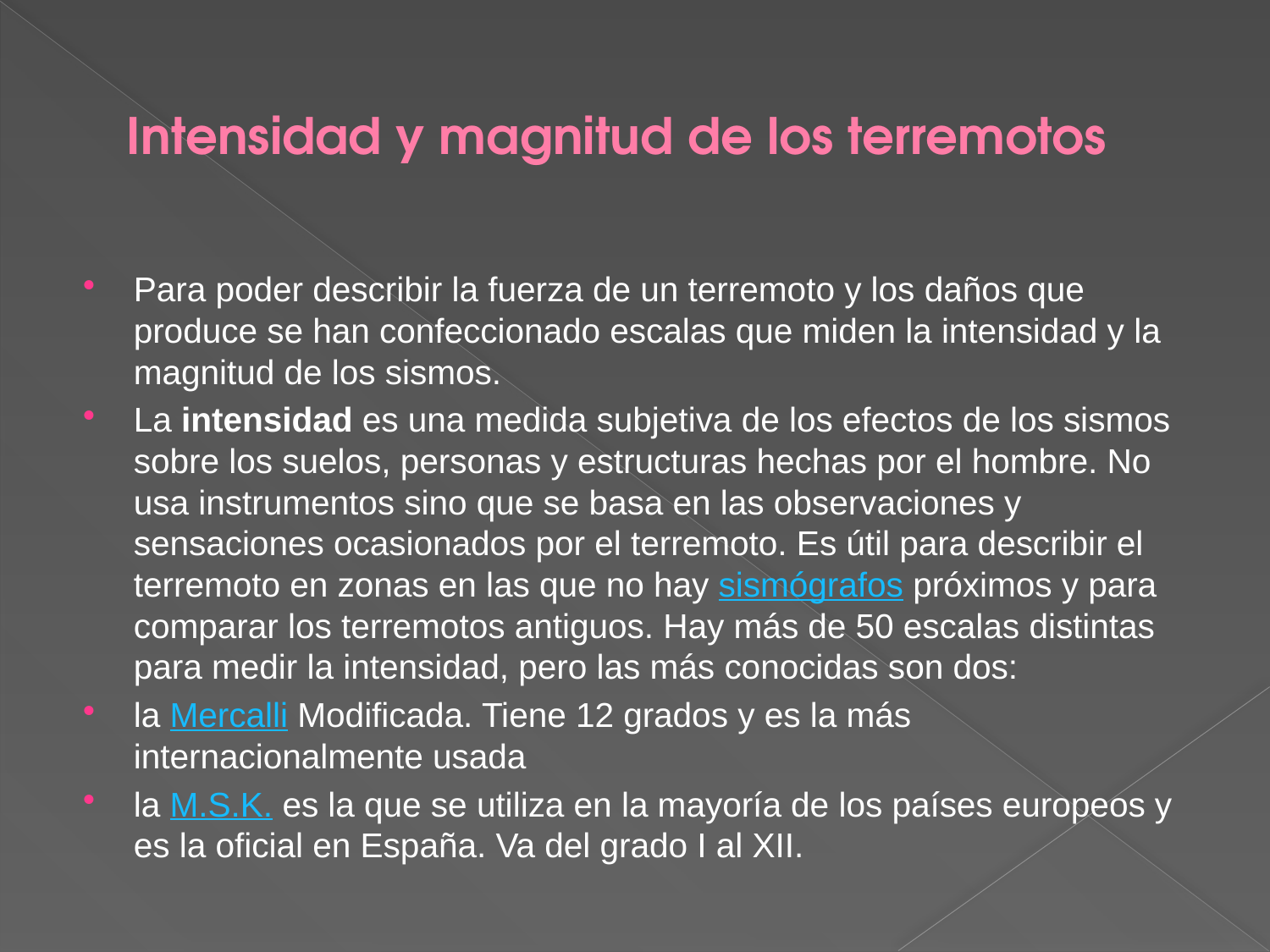

# Intensidad y magnitud de los terremotos
Para poder describir la fuerza de un terremoto y los daños que produce se han confeccionado escalas que miden la intensidad y la magnitud de los sismos.
La intensidad es una medida subjetiva de los efectos de los sismos sobre los suelos, personas y estructuras hechas por el hombre. No usa instrumentos sino que se basa en las observaciones y sensaciones ocasionados por el terremoto. Es útil para describir el terremoto en zonas en las que no hay sismógrafos próximos y para comparar los terremotos antiguos. Hay más de 50 escalas distintas para medir la intensidad, pero las más conocidas son dos:
la Mercalli Modificada. Tiene 12 grados y es la más internacionalmente usada
la M.S.K. es la que se utiliza en la mayoría de los países europeos y es la oficial en España. Va del grado I al XII.